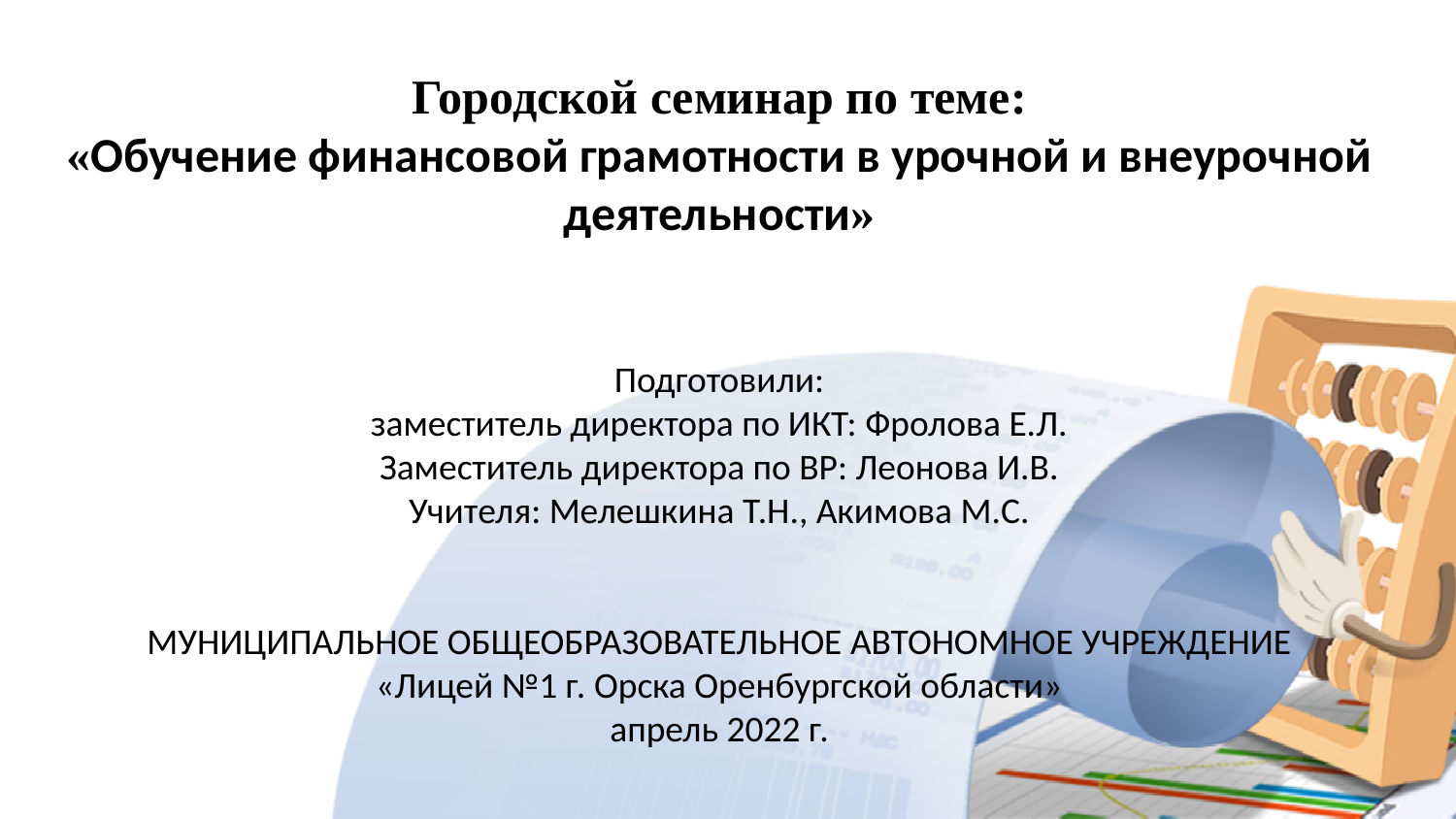

Городской семинар по теме:
«Обучение финансовой грамотности в урочной и внеурочной деятельности»

Подготовили:
заместитель директора по ИКТ: Фролова Е.Л.
Заместитель директора по ВР: Леонова И.В.
Учителя: Мелешкина Т.Н., Акимова М.С.

МУНИЦИПАЛЬНОЕ ОБЩЕОБРАЗОВАТЕЛЬНОЕ АВТОНОМНОЕ УЧРЕЖДЕНИЕ
«Лицей №1 г. Орска Оренбургской области»
апрель 2022 г.